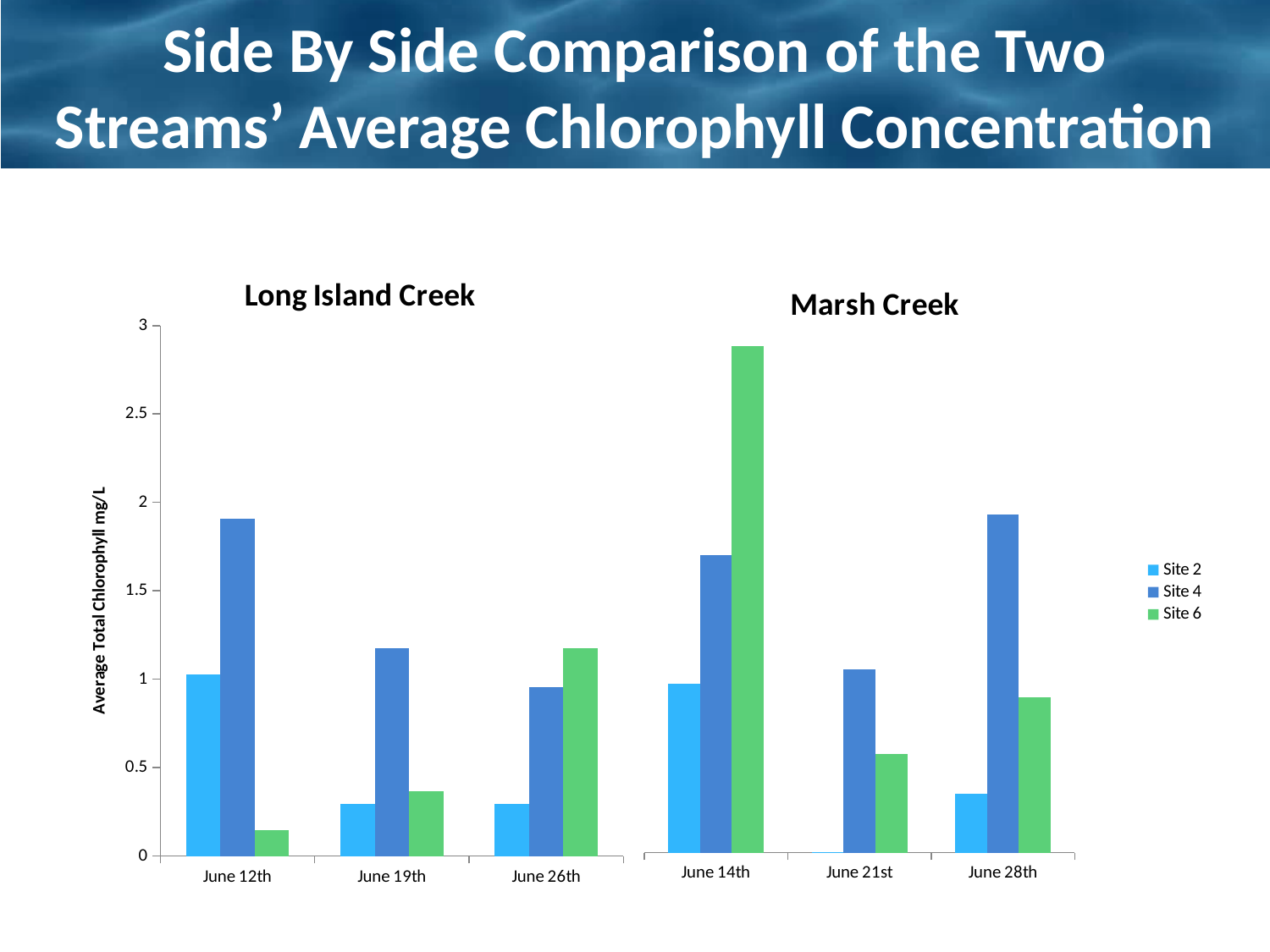

# Side By Side Comparison of the Two Streams’ Average Chlorophyll Concentration

### Chart: Long Island Creek

| Category | Site 2 | Site 4 | Site 6 |
|---|---|---|---|
| June 12th | 1.0266666666666666 | 1.9066666666666665 | 0.14666666666666667 |
| June 19th | 0.29333333333333333 | 1.1733333333333333 | 0.3666666666666667 |
| June 26th | 0.29333333333333333 | 0.9533333333333333 | 1.1733333333333336 |

### Chart: Marsh Creek

| Category | Site 2 | Site 4 | Site 6 |
|---|---|---|---|
| June 14th | 0.88 | 1.5481481481481483 | 2.6325143532590345 |
| June 21st | 0.001 | 0.9533333333333333 | 0.5133333333333333 |
| June 28th | 0.3055555555555556 | 1.7599999999999998 | 0.8066666666666666 |